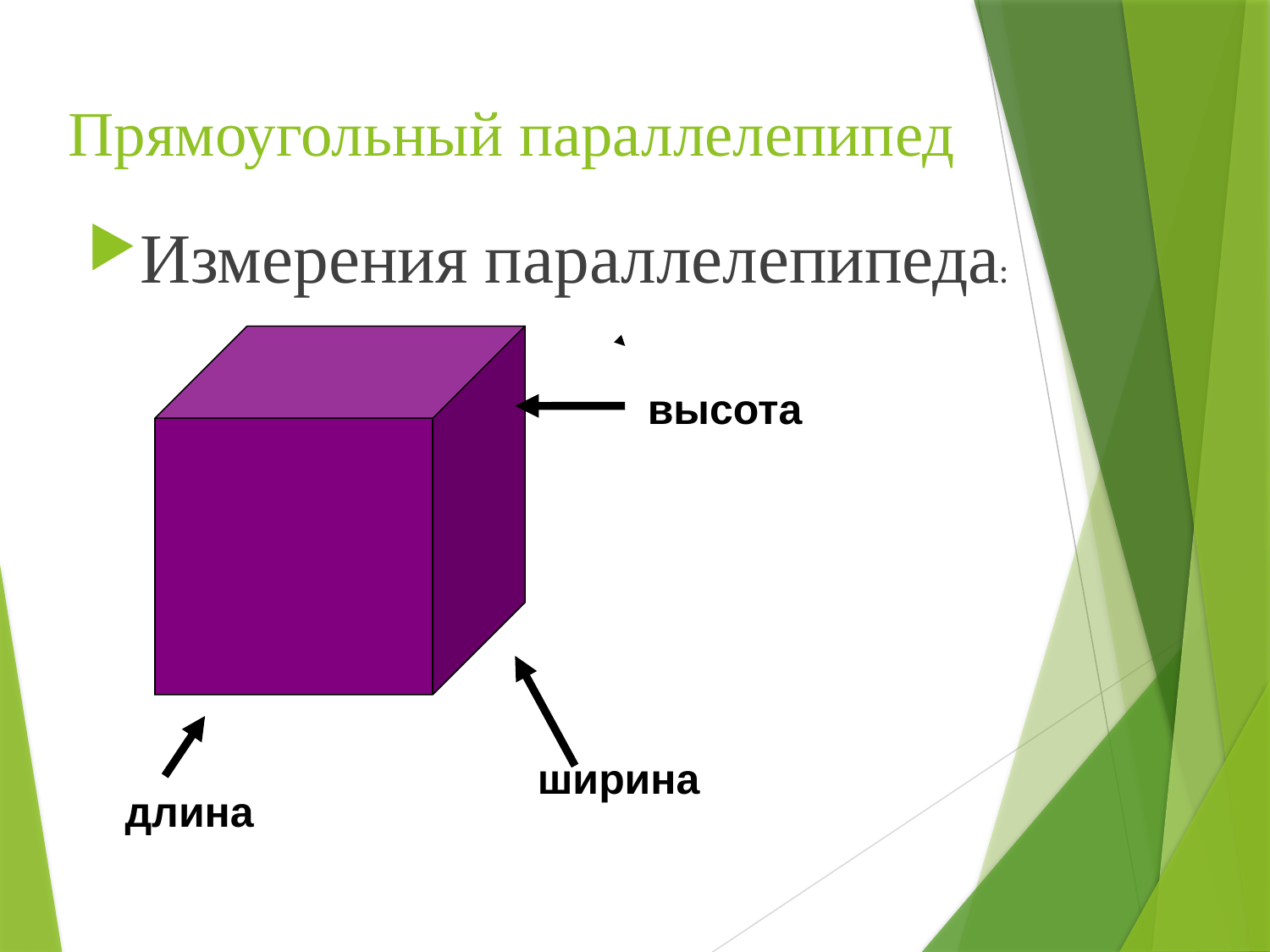

# Прямоугольный параллелепипед
Измерения параллелепипеда:

высота

ширина
длина